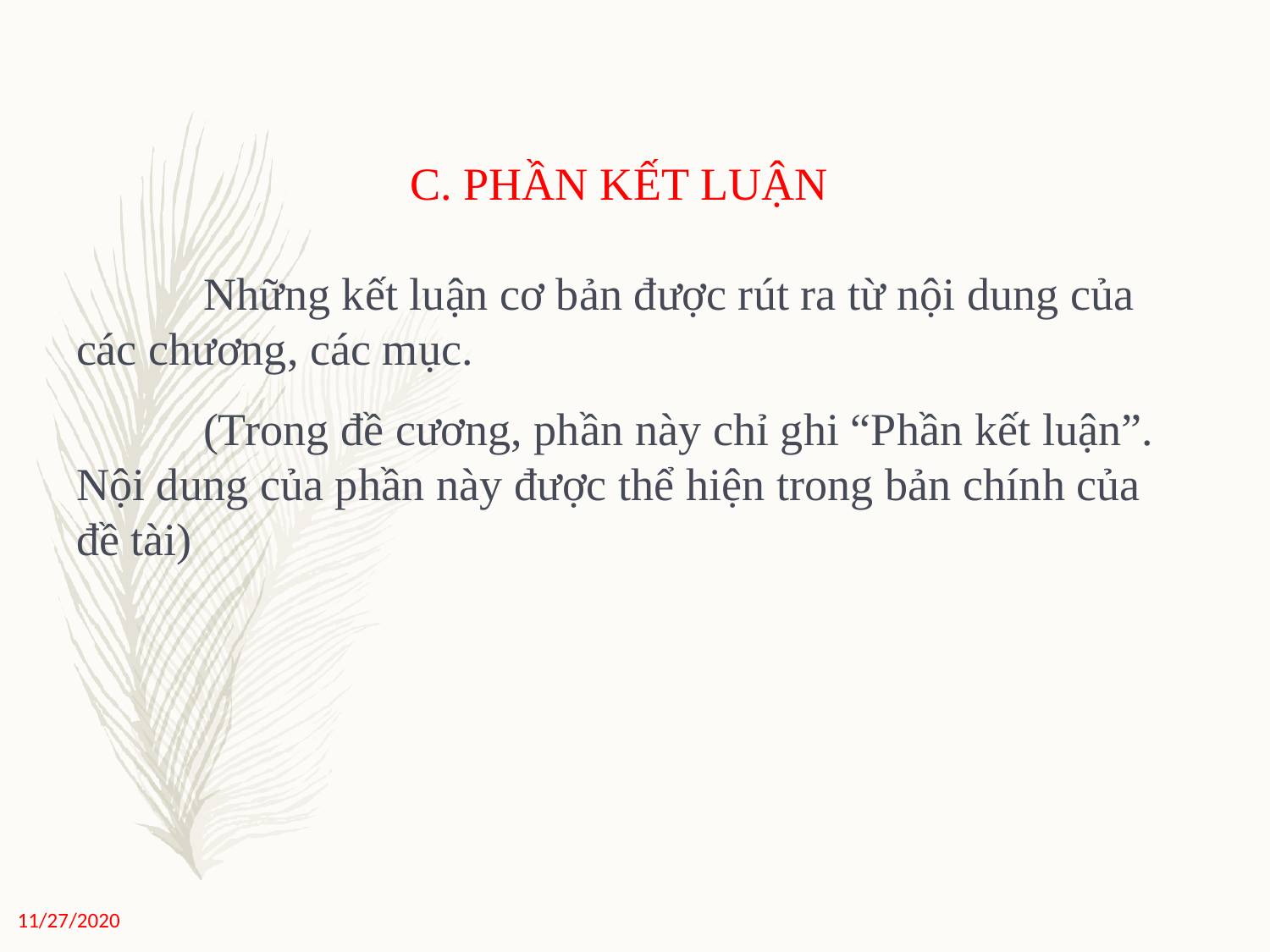

C. PHẦN KẾT LUẬN

	Những kết luận cơ bản được rút ra từ nội dung của các chương, các mục.

	(Trong đề cương, phần này chỉ ghi “Phần kết luận”. Nội dung của phần này được thể hiện trong bản chính của đề tài)
11/27/2020